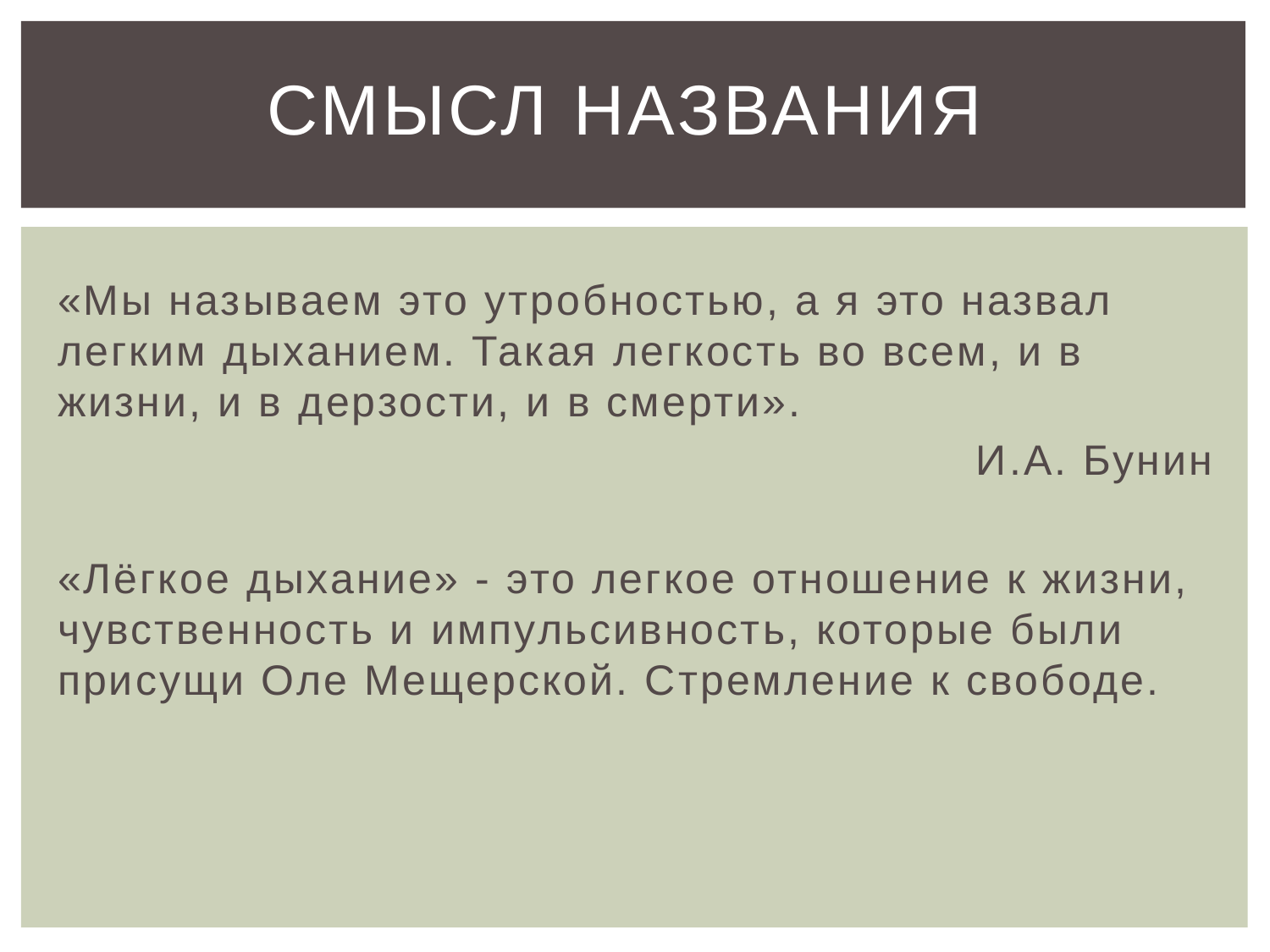

# Смысл названия
«Мы называем это утробностью, а я это назвал легким дыханием. Такая легкость во всем, и в жизни, и в дерзости, и в смерти».
И.А. Бунин

«Лёгкое дыхание» - это легкое отношение к жизни, чувственность и импульсивность, которые были присущи Оле Мещерской. Стремление к свободе.